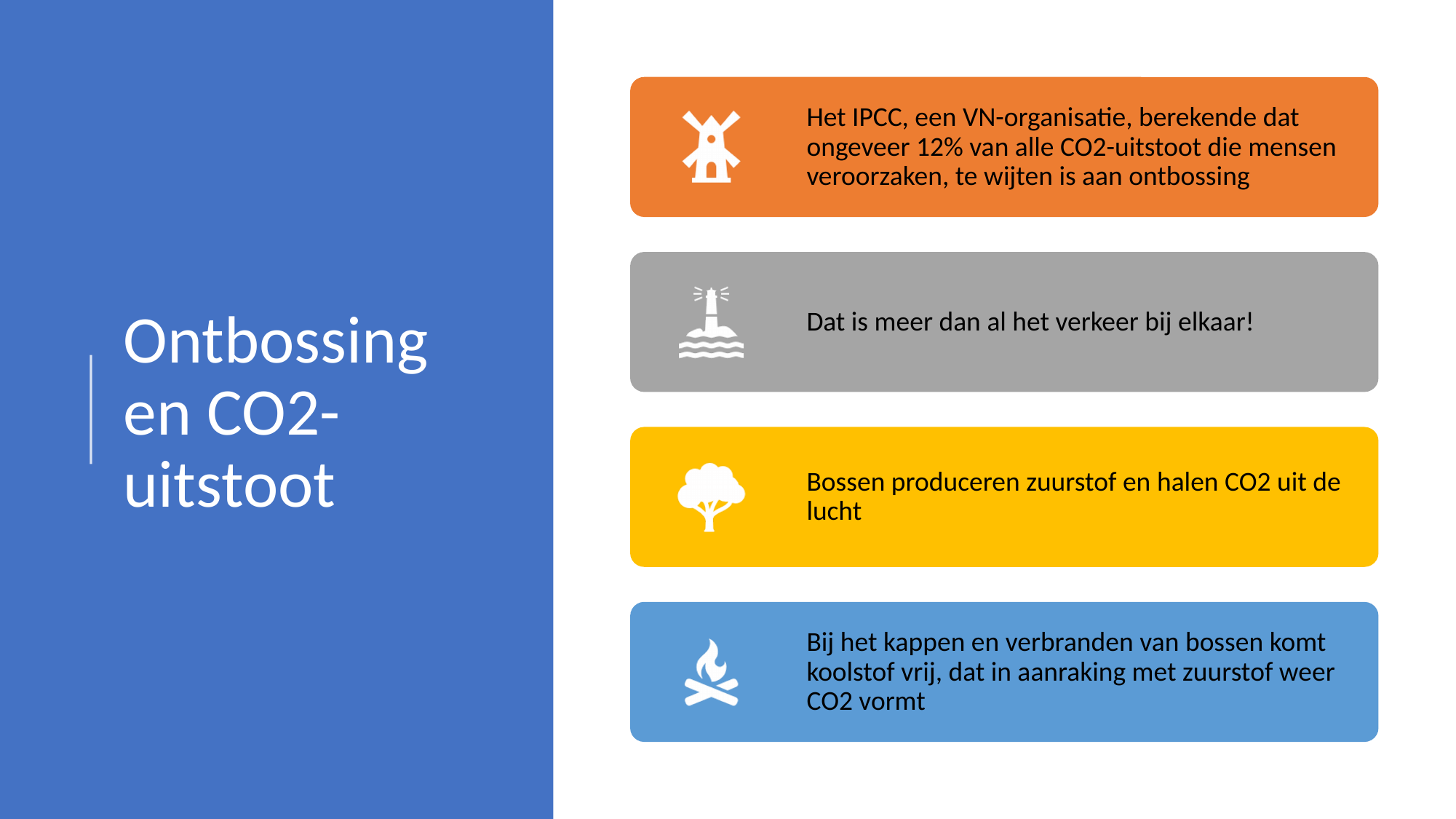

Het IPCC, een VN-organisatie, berekende dat ongeveer 12% van alle CO2-uitstoot die mensen veroorzaken, te wijten is aan ontbossing
Dat is meer dan al het verkeer bij elkaar!
Bossen produceren zuurstof en halen CO2 uit de lucht
Bij het kappen en verbranden van bossen komt koolstof vrij, dat in aanraking met zuurstof weer CO2 vormt
# Ontbossing en CO2-uitstoot